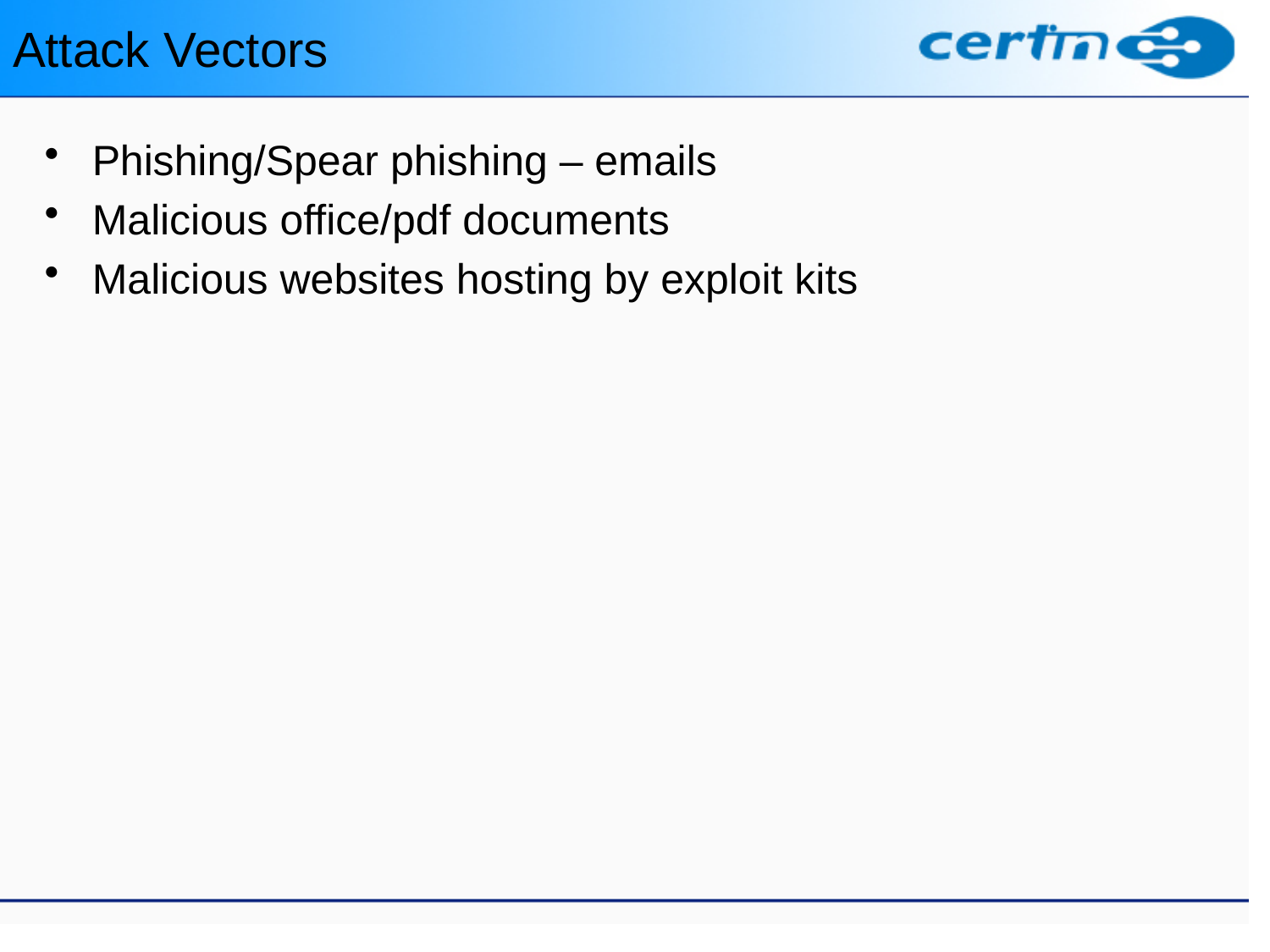

Attack Vectors
Phishing/Spear phishing – emails
Malicious office/pdf documents
Malicious websites hosting by exploit kits